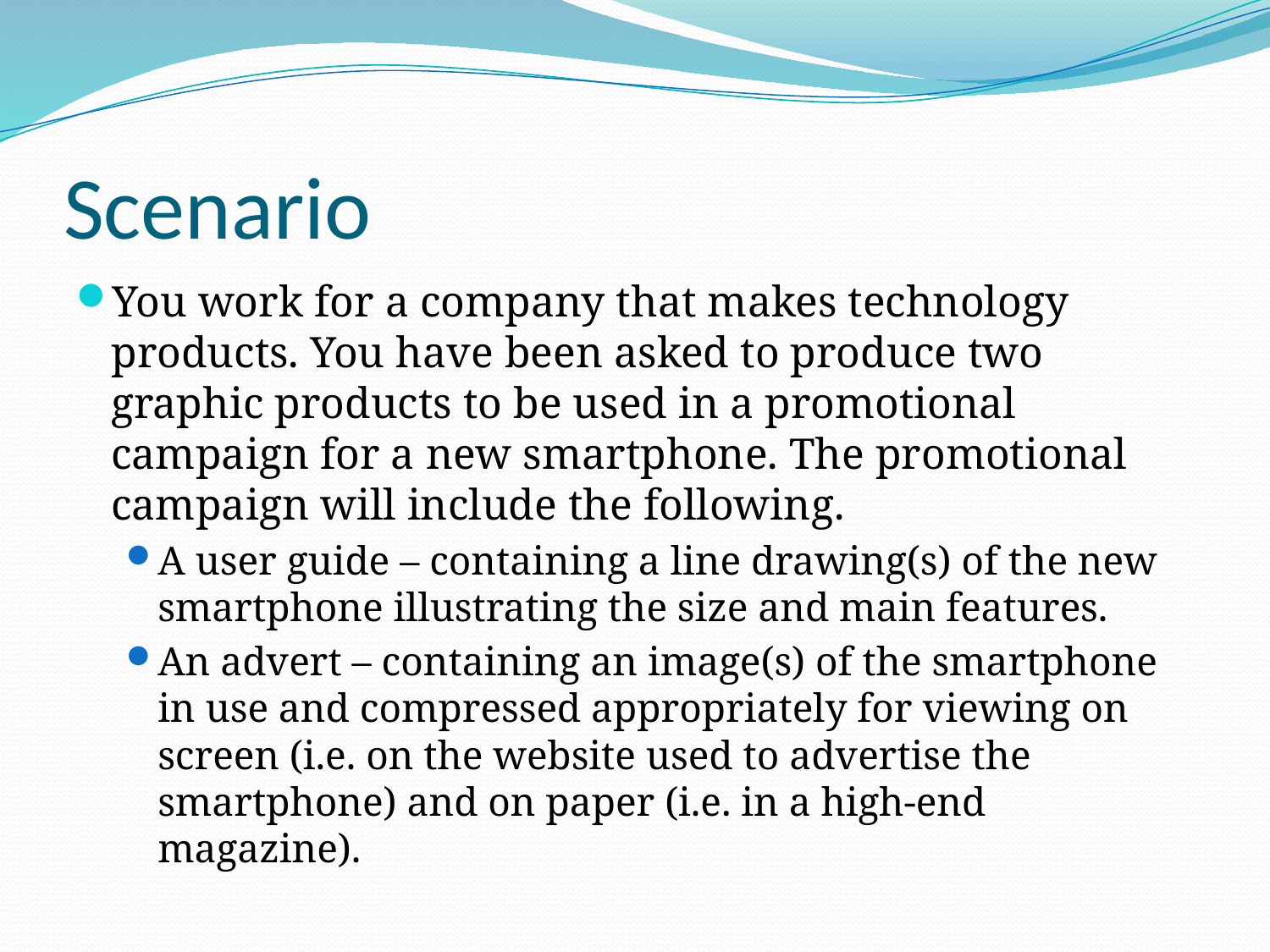

# Scenario
You work for a company that makes technology products. You have been asked to produce two graphic products to be used in a promotional campaign for a new smartphone. The promotional campaign will include the following.
A user guide – containing a line drawing(s) of the new smartphone illustrating the size and main features.
An advert – containing an image(s) of the smartphone in use and compressed appropriately for viewing on screen (i.e. on the website used to advertise the smartphone) and on paper (i.e. in a high-end magazine).